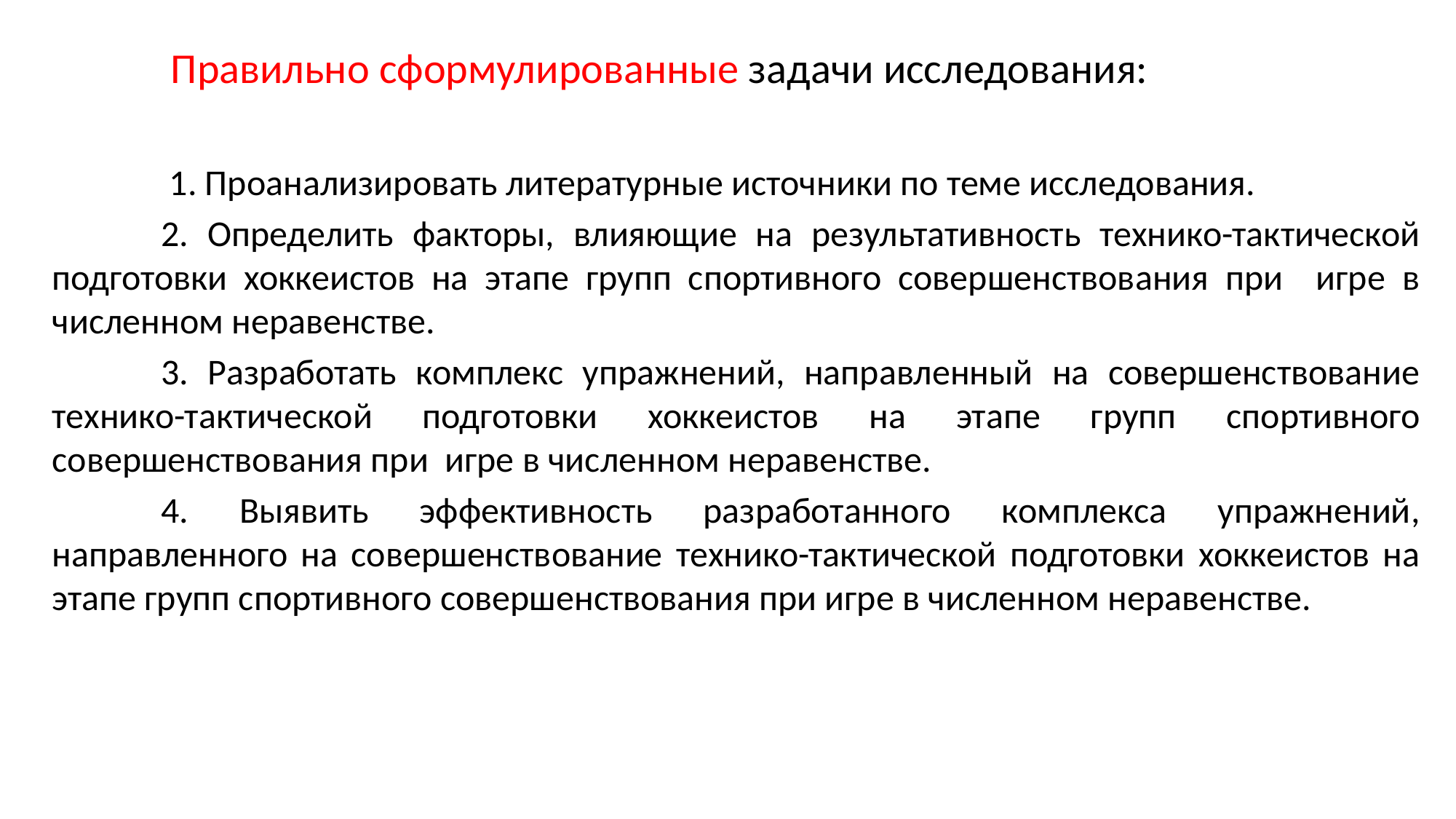

Правильно сформулированные задачи исследования:

	 1. Проанализировать литературные источники по теме исследования.
	2. Определить факторы, влияющие на результативность технико-тактической подготовки хоккеистов на этапе групп спортивного совершенствования при  игре в численном неравенстве.
	3. Разработать комплекс упражнений, направленный на совершенствование технико-тактической подготовки хоккеистов на этапе групп спортивного совершенствования при  игре в численном неравенстве.
	4. Выявить эффективность разработанного комплекса упражнений, направленного на совершенствование технико-тактической подготовки хоккеистов на этапе групп спортивного совершенствования при игре в численном неравенстве.

#